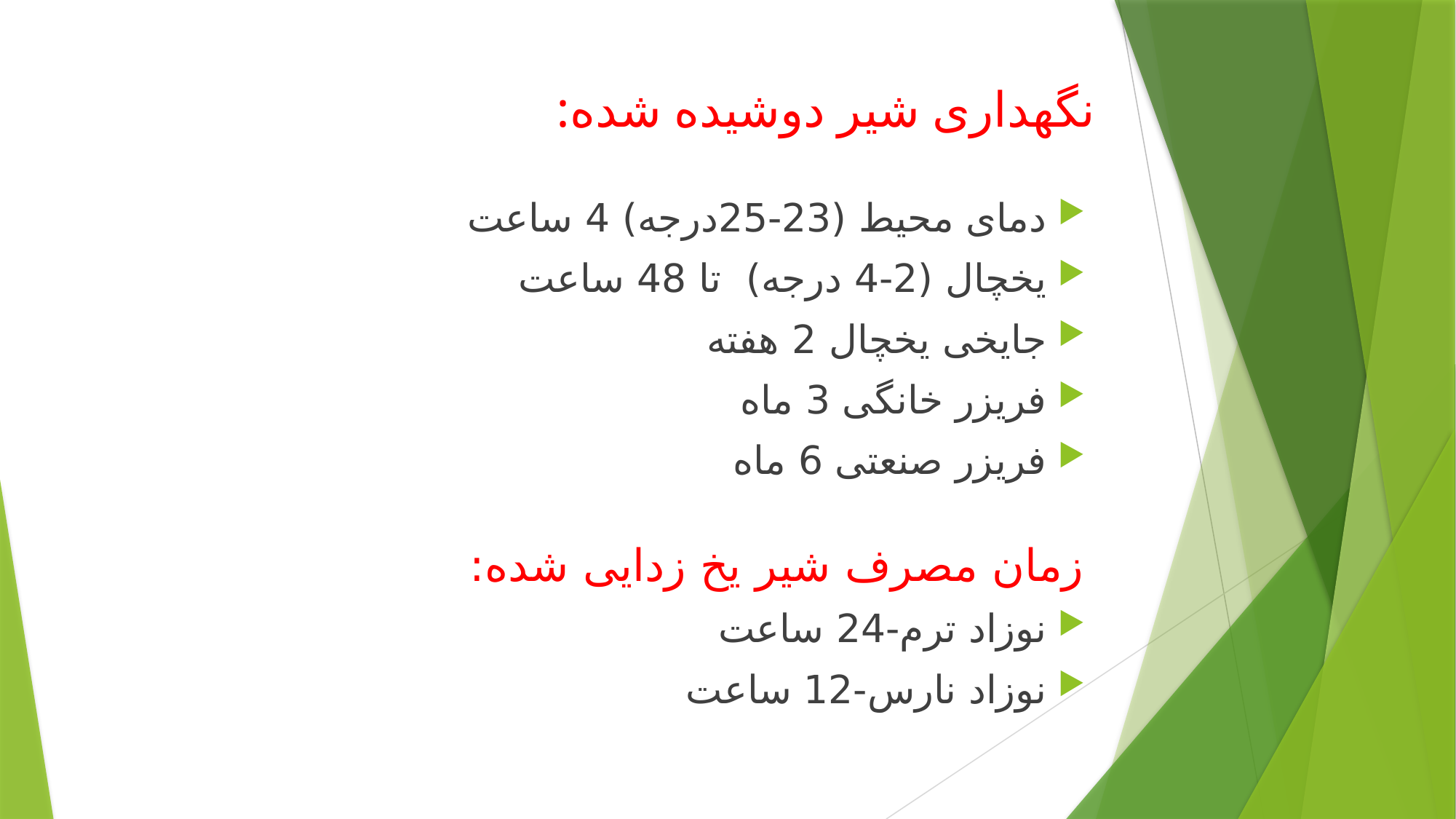

# نگهداری شیر دوشیده شده:
دمای محیط (23-25درجه) 4 ساعت
یخچال (2-4 درجه)  تا 48 ساعت
جایخی یخچال 2 هفته
فریزر خانگی 3 ماه
فریزر صنعتی 6 ماه

زمان مصرف شیر یخ زدایی شده:
نوزاد ترم-24 ساعت
نوزاد نارس-12 ساعت